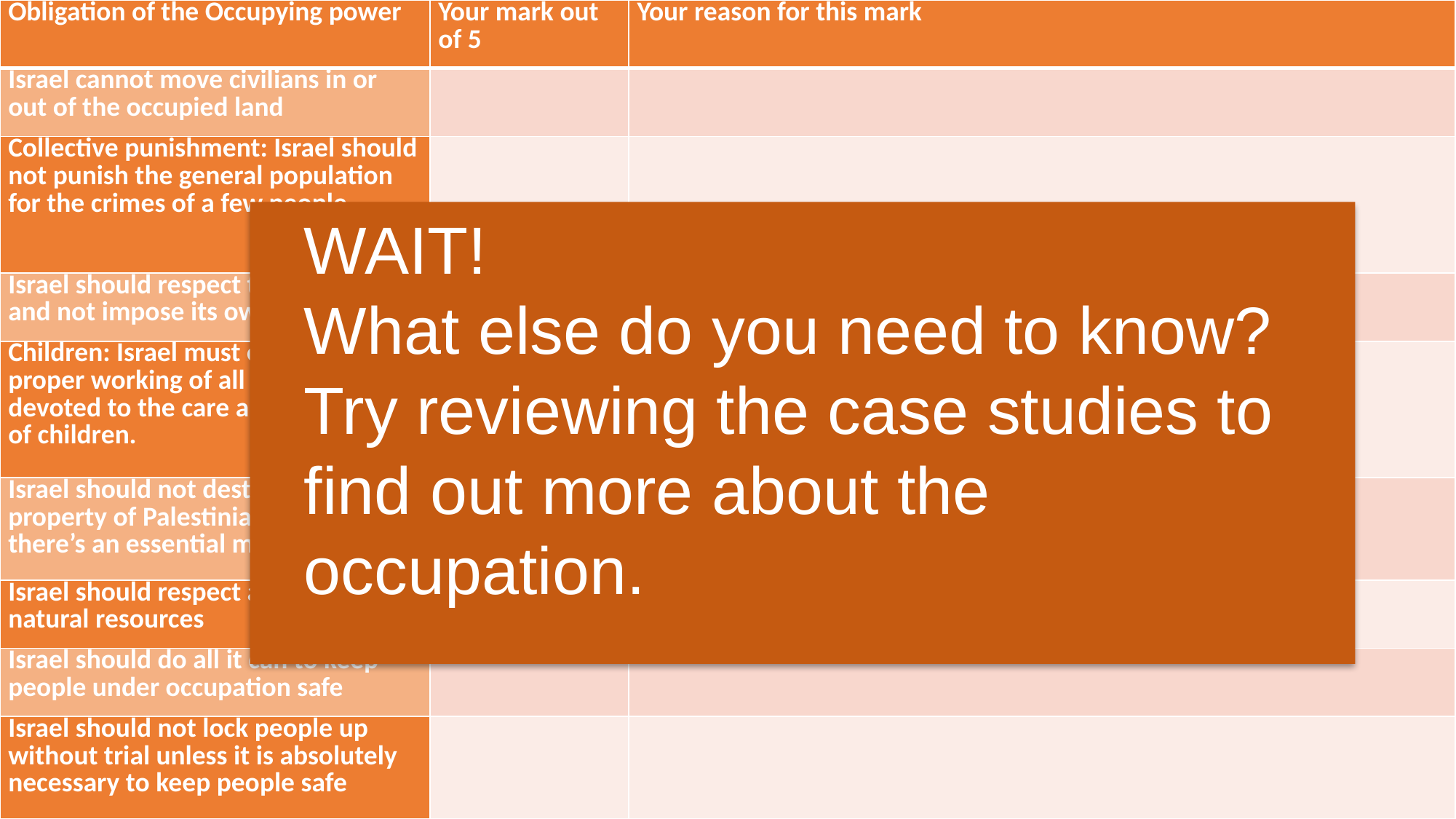

| Obligation of the Occupying power | Your mark out of 5 | Your reason for this mark |
| --- | --- | --- |
| Israel cannot move civilians in or out of the occupied land |  |  |
| Collective punishment: Israel should not punish the general population for the crimes of a few people |  |  |
| Israel should respect the local laws and not impose its own laws |  |  |
| Children: Israel must ensure the proper working of all institutions devoted to the care and education of children. |  |  |
| Israel should not destroy the property of Palestinians unless there’s an essential military reason |  |  |
| Israel should respect and not exploit natural resources |  |  |
| Israel should do all it can to keep people under occupation safe |  |  |
| Israel should not lock people up without trial unless it is absolutely necessary to keep people safe |  |  |
#
WAIT!
What else do you need to know?
Try reviewing the case studies to find out more about the occupation.

12